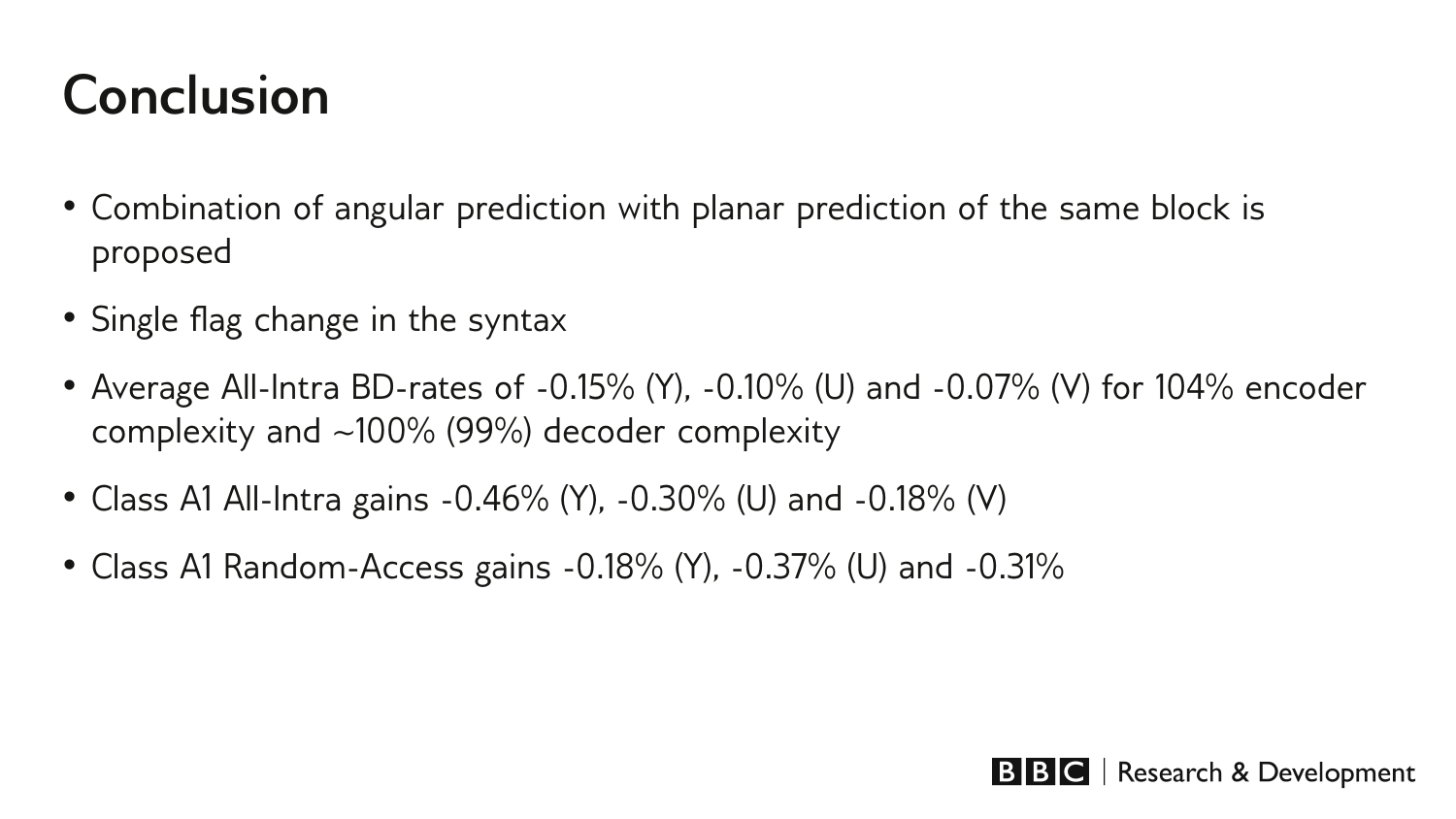

Conclusion
Combination of angular prediction with planar prediction of the same block is proposed
Single flag change in the syntax
Average All-Intra BD-rates of -0.15% (Y), -0.10% (U) and -0.07% (V) for 104% encoder complexity and ~100% (99%) decoder complexity
Class A1 All-Intra gains -0.46% (Y), -0.30% (U) and -0.18% (V)
Class A1 Random-Access gains -0.18% (Y), -0.37% (U) and -0.31%